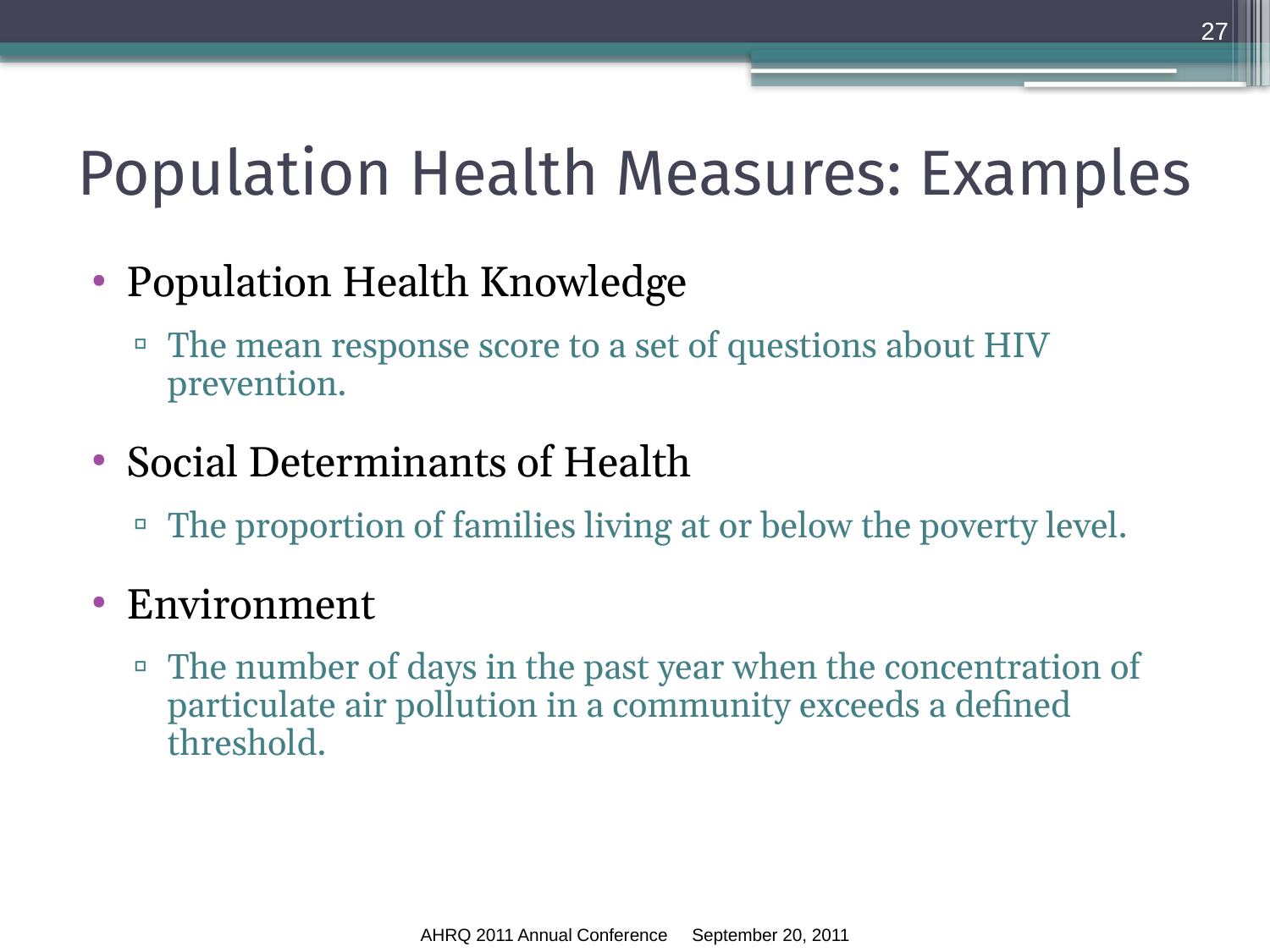

27
# Population Health Measures: Examples
Population Health Knowledge
The mean response score to a set of questions about HIV prevention.
Social Determinants of Health
The proportion of families living at or below the poverty level.
Environment
The number of days in the past year when the concentration of particulate air pollution in a community exceeds a defined threshold.